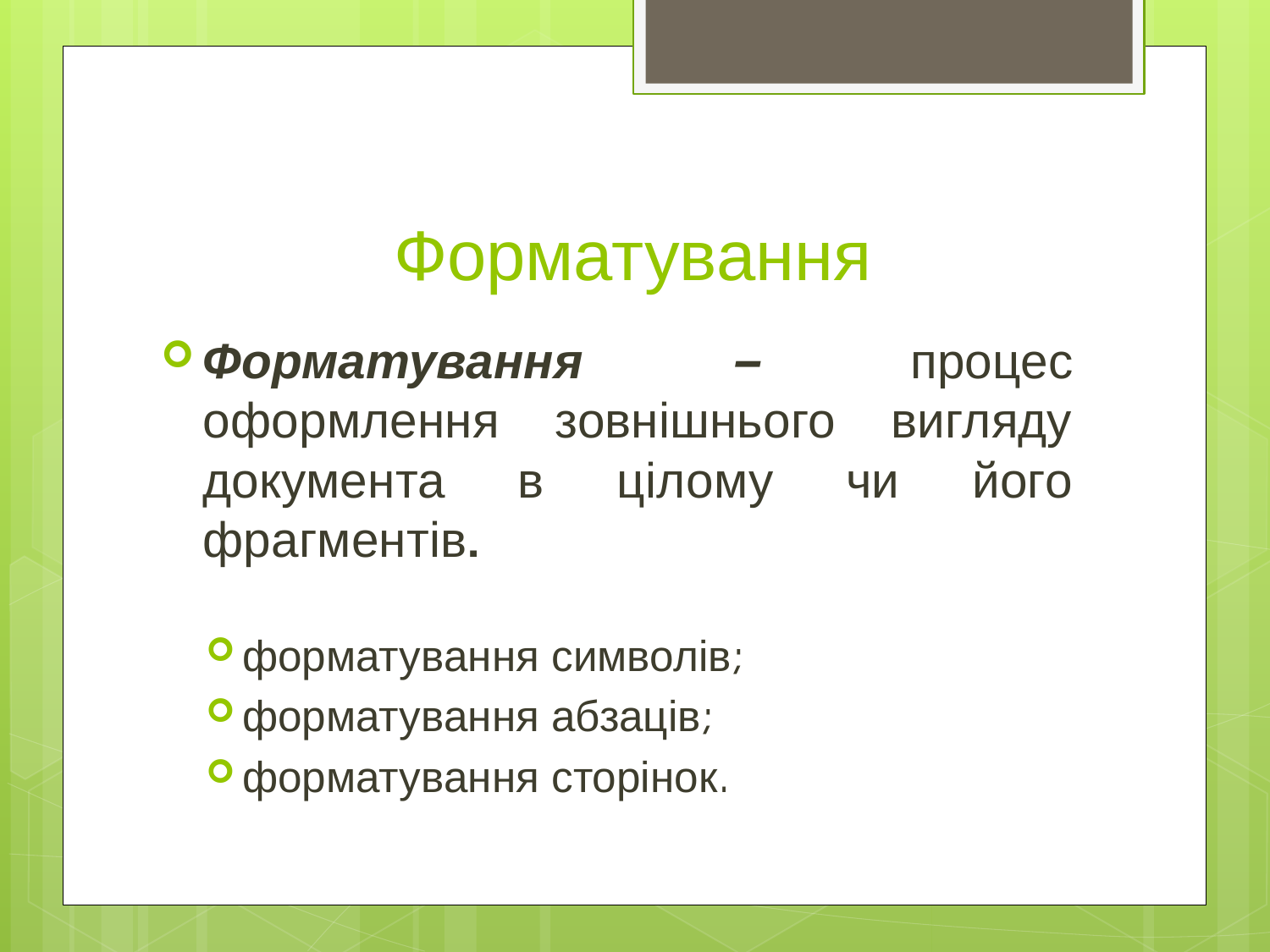

# Форматування
Форматування – процес оформлення зовнішнього вигляду документа в цілому чи його фрагментів.

форматування символів;
форматування абзаців;
форматування сторінок.